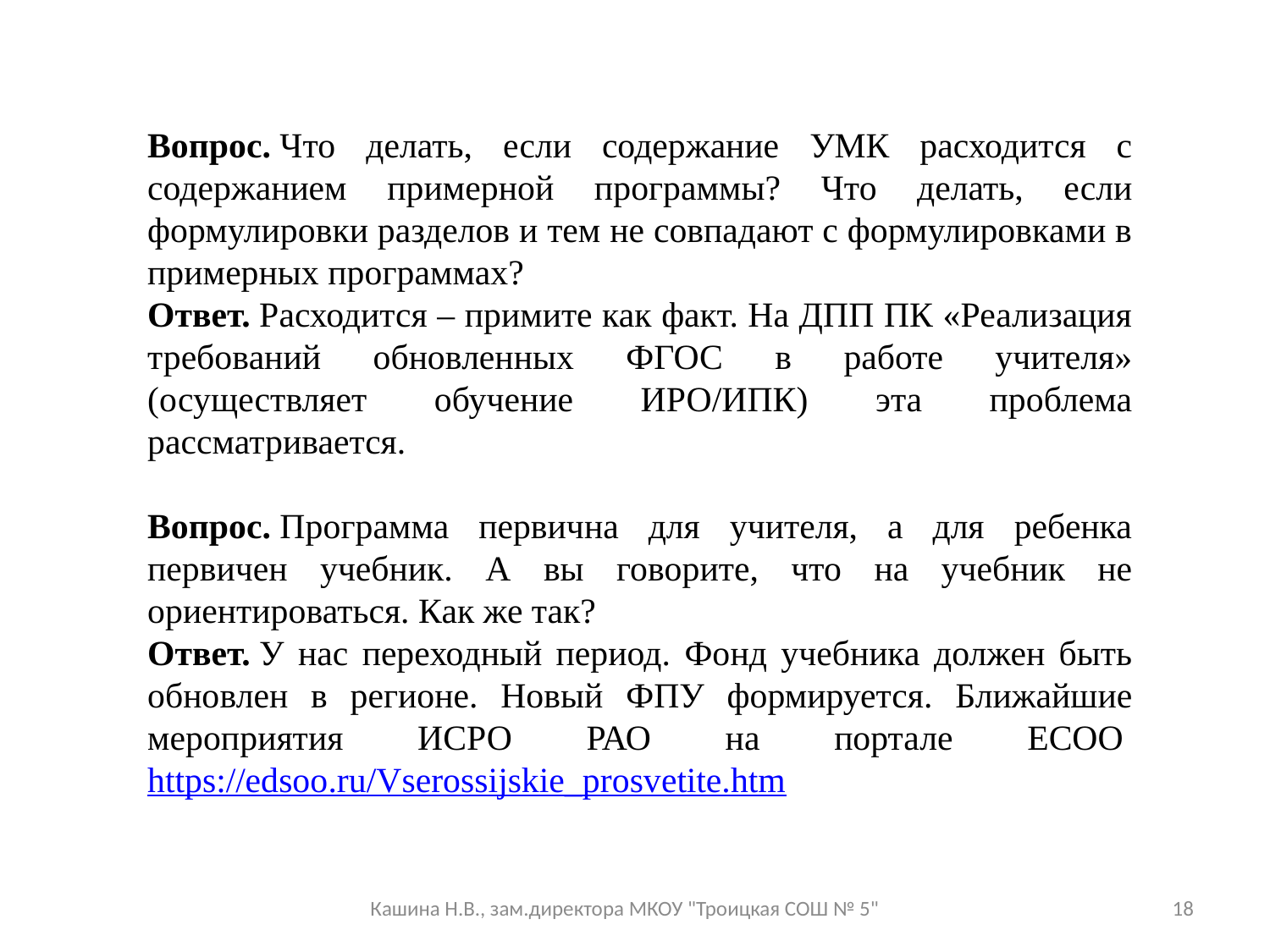

Вопрос. Что делать, если содержание УМК расходится с содержанием примерной программы? Что делать, если формулировки разделов и тем не совпадают с формулировками в примерных программах?
Ответ. Расходится – примите как факт. На ДПП ПК «Реализация требований обновленных ФГОС в работе учителя» (осуществляет обучение ИРО/ИПК) эта проблема рассматривается.

Вопрос. Программа первична для учителя, а для ребенка первичен учебник. А вы говорите, что на учебник не ориентироваться. Как же так?
Ответ. У нас переходный период. Фонд учебника должен быть обновлен в регионе. Новый ФПУ формируется. Ближайшие мероприятия ИСРО РАО на портале ЕСОО https://edsoo.ru/Vserossijskie_prosvetite.htm

Кашина Н.В., зам.директора МКОУ "Троицкая СОШ № 5"
18